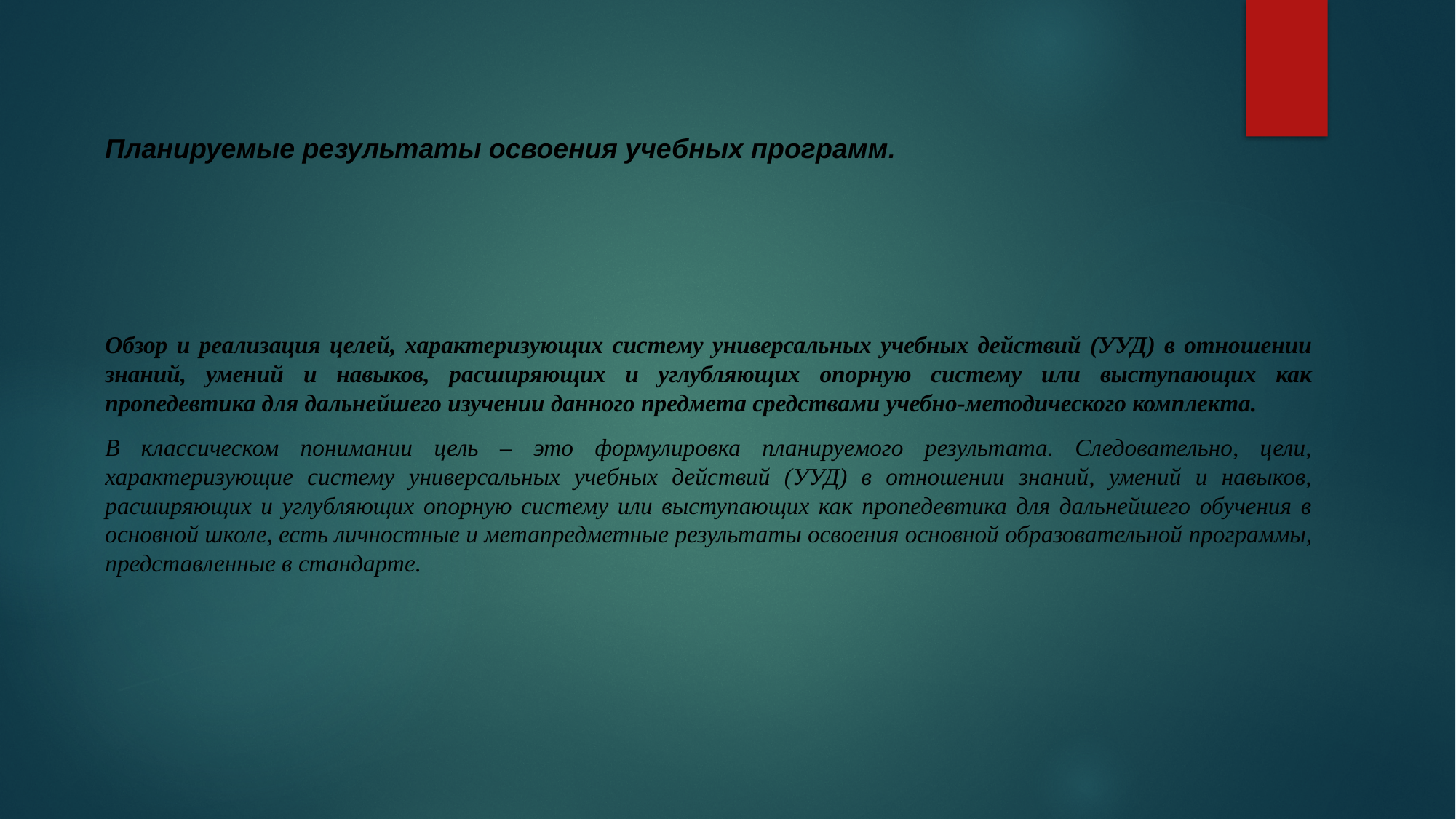

# Планируемые результаты освоения учебных программ.
Обзор и реализация целей, характеризующих систему универсальных учебных действий (УУД) в отношении знаний, умений и навыков, расширяющих и углубляющих опорную систему или выступающих как пропедевтика для дальнейшего изучении данного предмета средствами учебно-методического комплекта.
В классическом понимании цель – это формулировка планируемого результата. Следовательно, цели, характеризующие систему универсальных учебных действий (УУД) в отношении знаний, умений и навыков, расширяющих и углубляющих опорную систему или выступающих как пропедевтика для дальнейшего обучения в основной школе, есть личностные и метапредметные результаты освоения основной образовательной программы, представленные в стандарте.